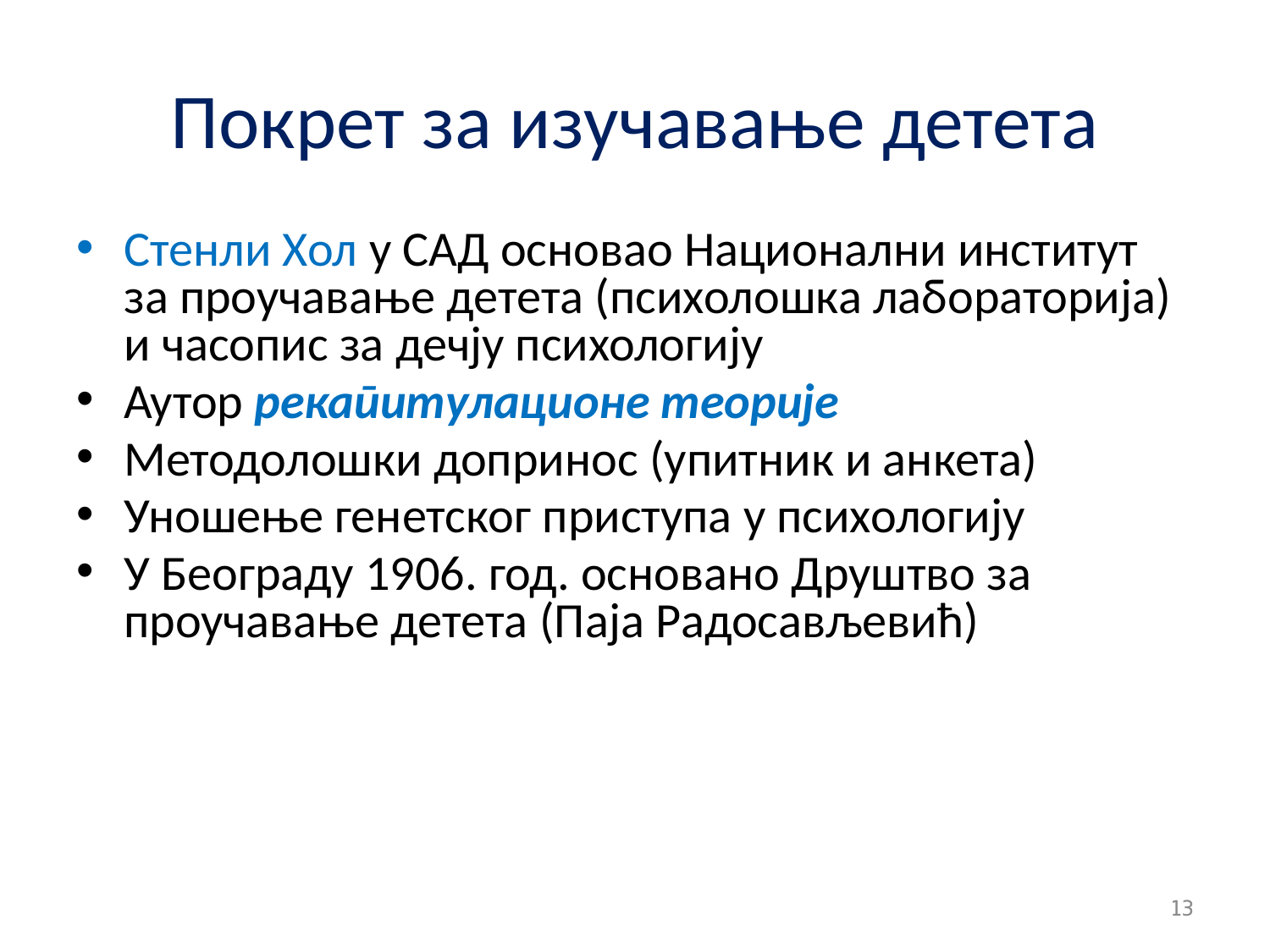

# Покрет за изучавање детета
Стенли Хол у САД основао Национални институт за проучавање детета (психолошка лабораторија) и часопис за дечју психологију
Аутор рекапитулационе теорије
Методолошки допринос (упитник и анкета)
Уношење генетског приступа у психологију
У Београду 1906. год. основано Друштво за проучавање детета (Паја Радосављевић)
13